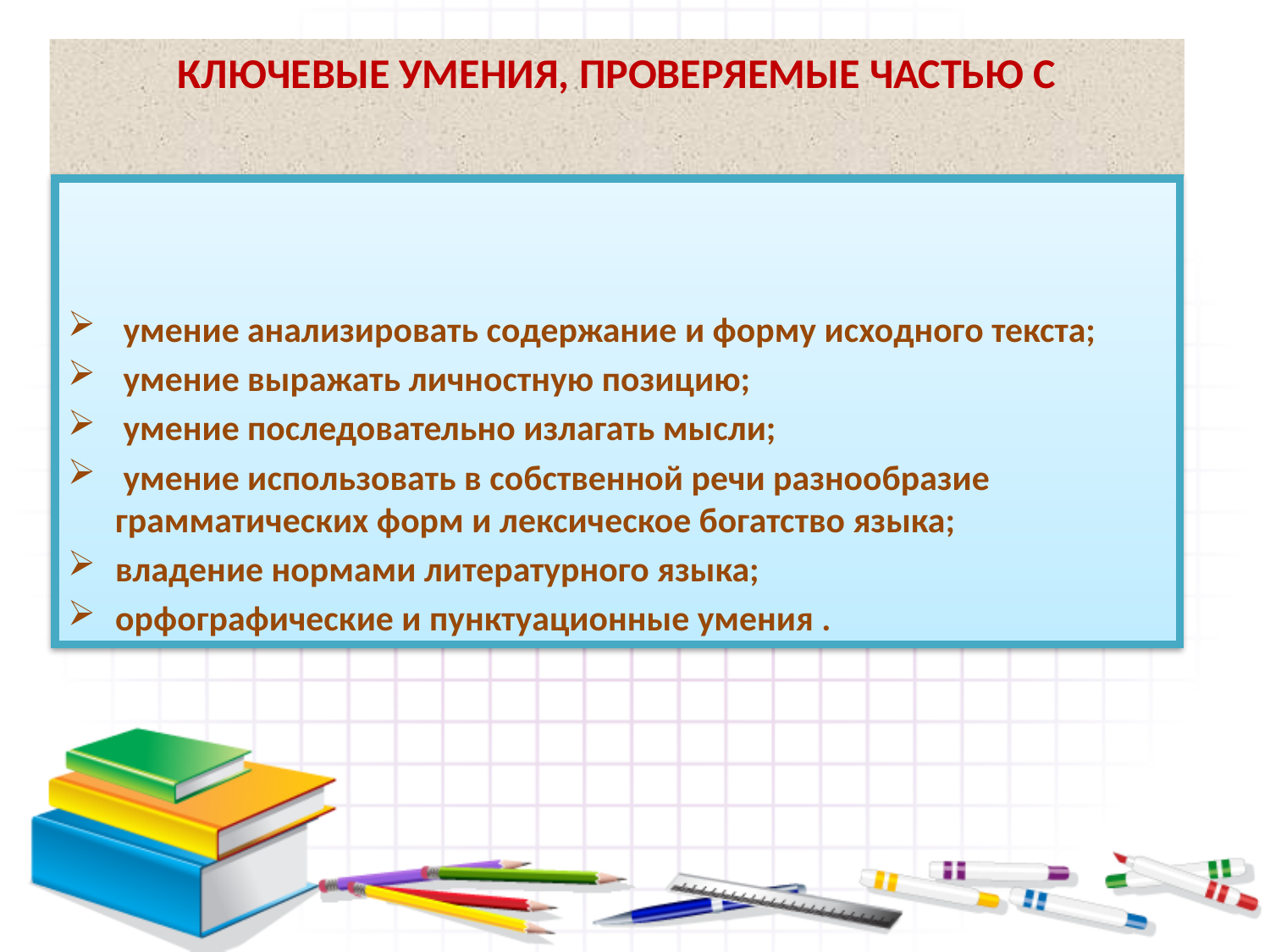

# Ключевые умения, проверяемые частью С

 умение анализировать содержание и форму исходного текста;
 умение выражать личностную позицию;
 умение последовательно излагать мысли;
 умение использовать в собственной речи разнообразие грамматических форм и лексическое богатство языка;
владение нормами литературного языка;
орфографические и пунктуационные умения .